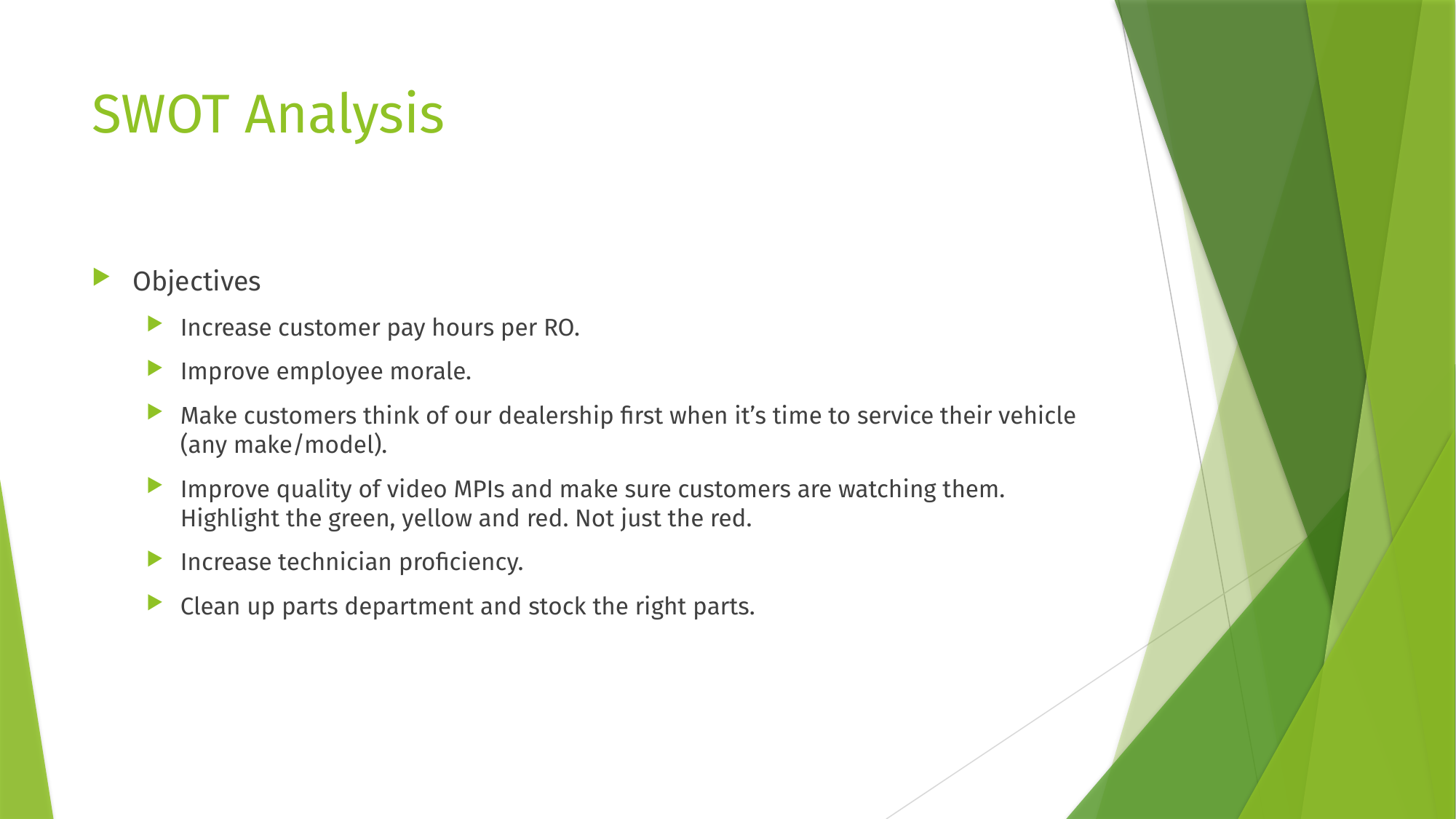

# SWOT Analysis
Objectives
Increase customer pay hours per RO.
Improve employee morale.
Make customers think of our dealership first when it’s time to service their vehicle (any make/model).
Improve quality of video MPIs and make sure customers are watching them. Highlight the green, yellow and red. Not just the red.
Increase technician proficiency.
Clean up parts department and stock the right parts.